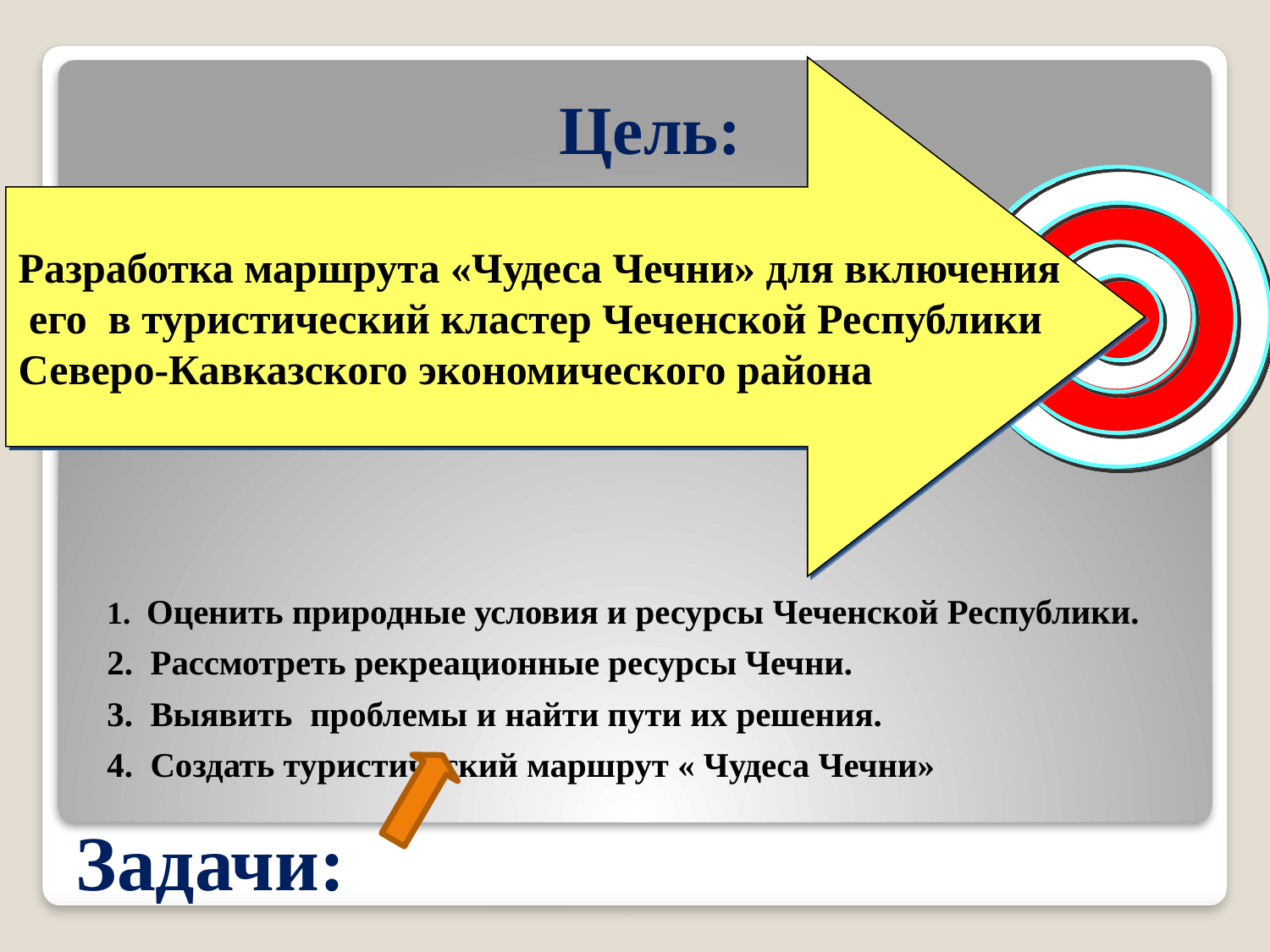

Цель:

1.  Оценить природные условия и ресурсы Чеченской Республики.
2.  Рассмотреть рекреационные ресурсы Чечни.
3.  Выявить  проблемы и найти пути их решения.
4.  Создать туристический маршрут « Чудеса Чечни»
# Задачи:
Разработка маршрута «Чудеса Чечни» для включения
 его  в туристический кластер Чеченской Республики
Северо-Кавказского экономического района